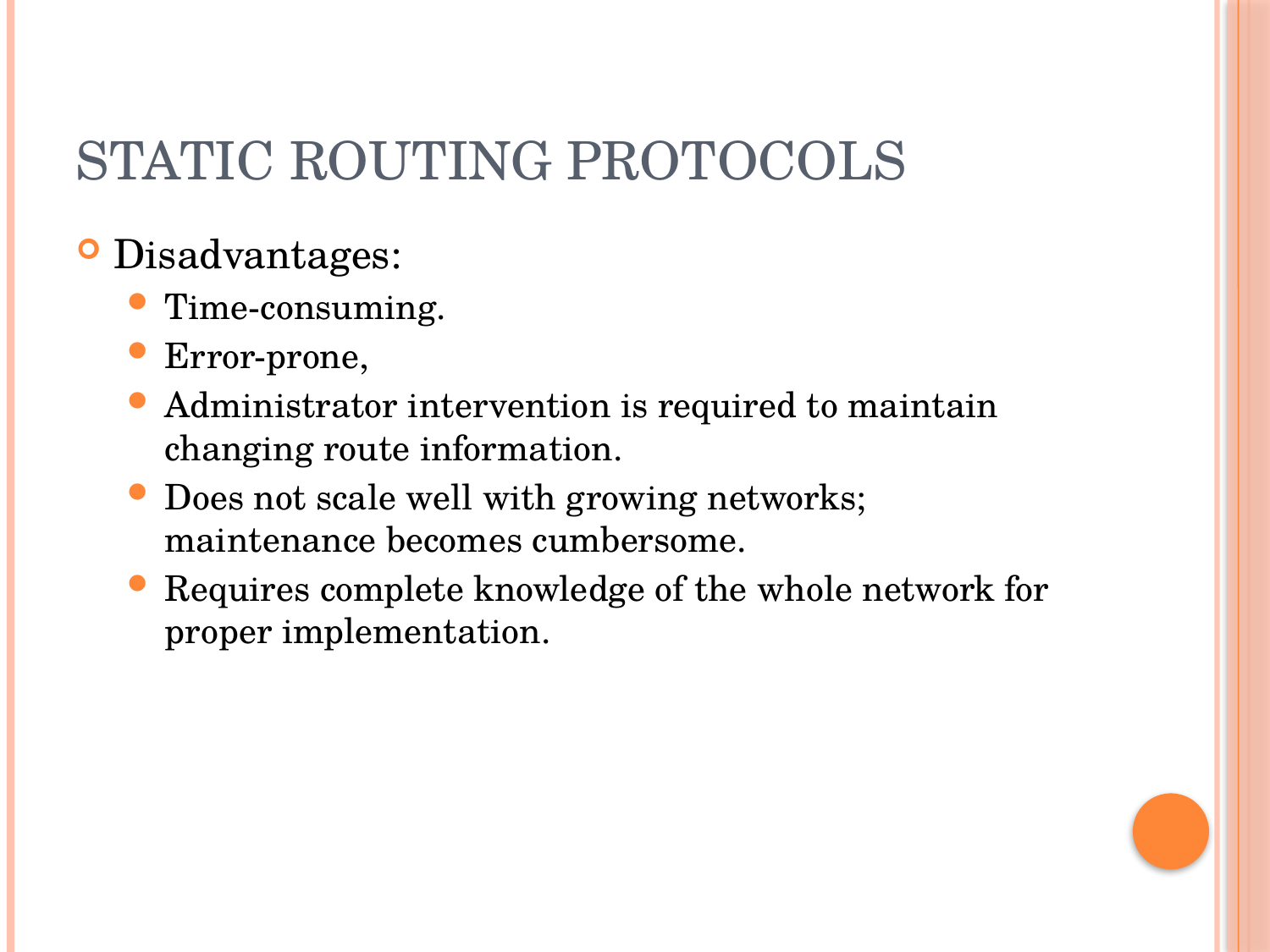

# Static Routing Protocols
Disadvantages:
Time-consuming.
Error-prone,
Administrator intervention is required to maintain changing route information.
Does not scale well with growing networks; maintenance becomes cumbersome.
Requires complete knowledge of the whole network for proper implementation.